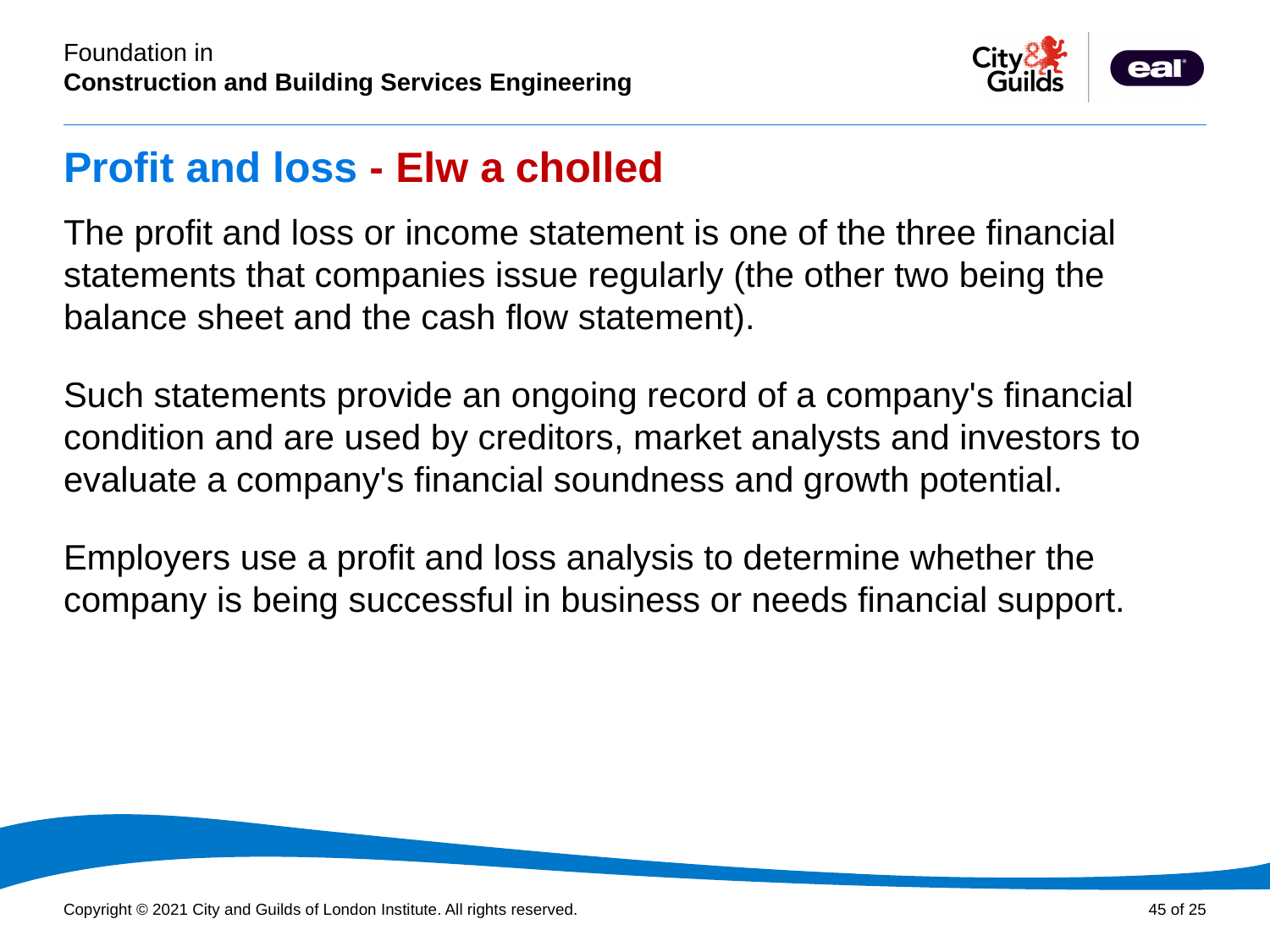

# Profit and loss - Elw a cholled
The profit and loss or income statement is one of the three financial statements that companies issue regularly (the other two being the balance sheet and the cash flow statement).
Such statements provide an ongoing record of a company's financial condition and are used by creditors, market analysts and investors to evaluate a company's financial soundness and growth potential.
Employers use a profit and loss analysis to determine whether the company is being successful in business or needs financial support.